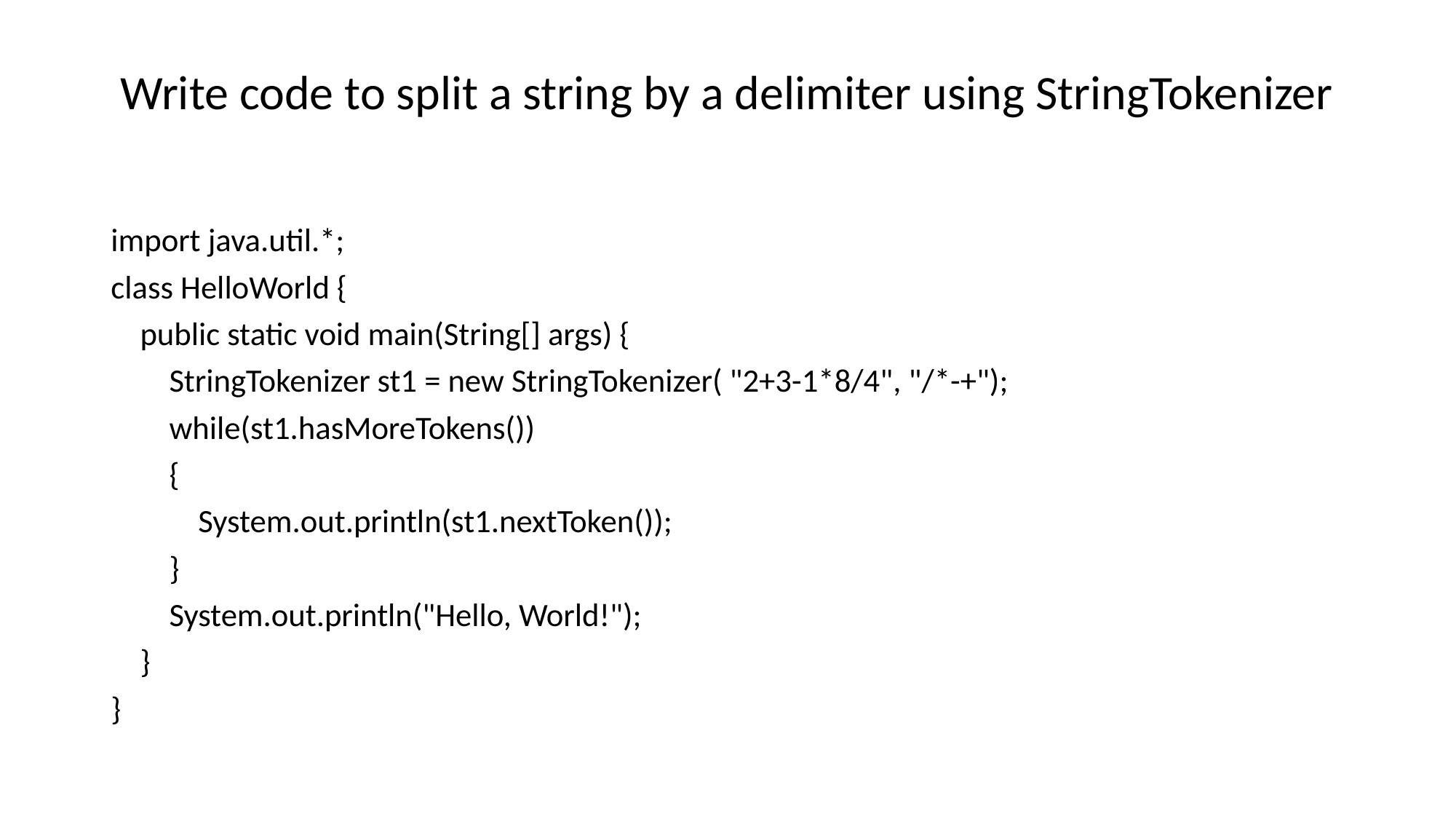

# Write code to split a string by a delimiter using StringTokenizer
import java.util.*;
class HelloWorld {
    public static void main(String[] args) {
        StringTokenizer st1 = new StringTokenizer( "2+3-1*8/4", "/*-+");
        while(st1.hasMoreTokens())
        {
            System.out.println(st1.nextToken());
        }
        System.out.println("Hello, World!");
    }
}